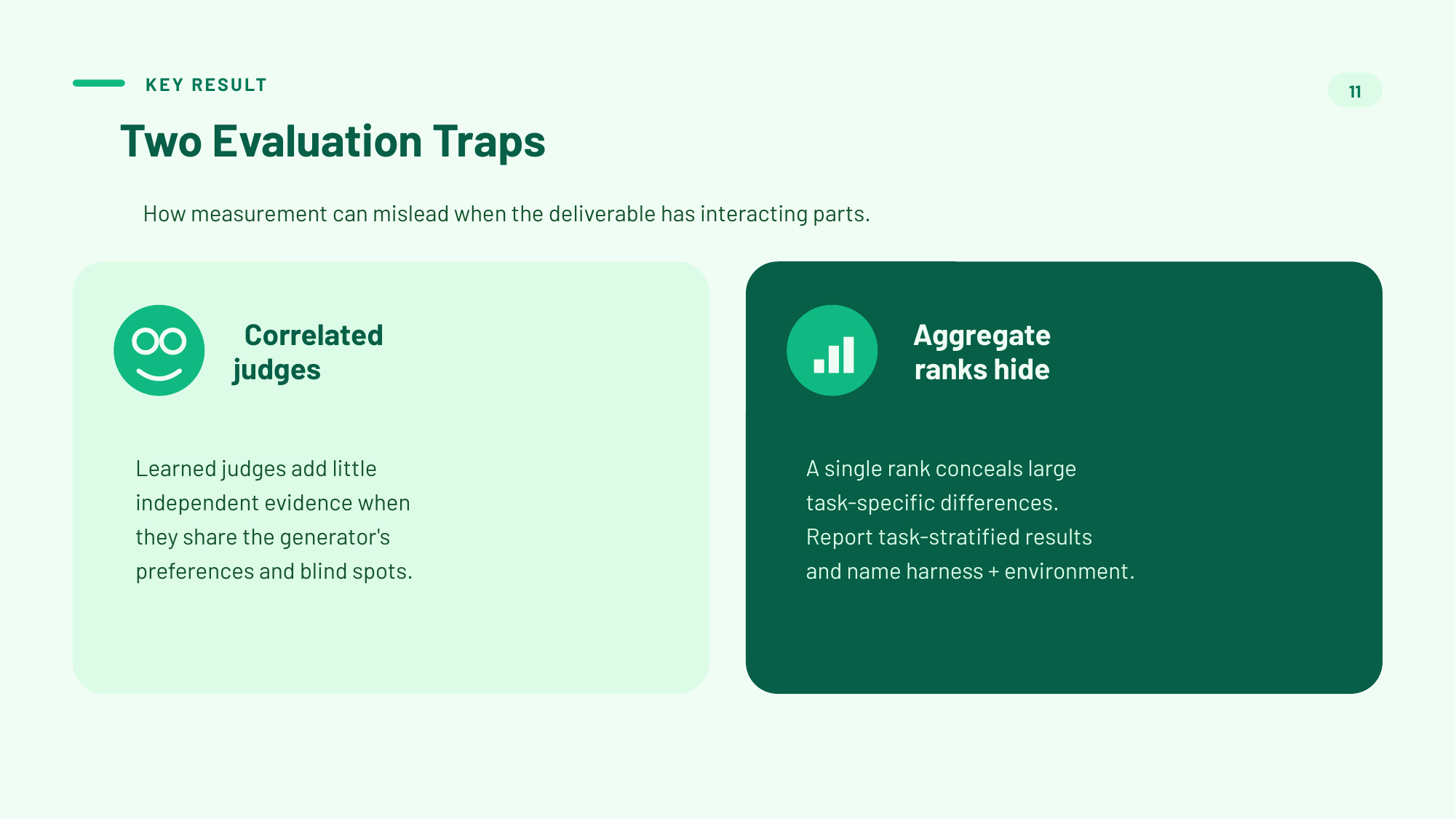

KEY RESULT

11
Two Evaluation Traps
How measurement can mislead when the deliverable has interacting parts.

Correlated

judges

Learned judges add little
independent evidence when
they share the generator's
preferences and blind spots.

Aggregate

ranks hide

A single rank conceals large
task-specific differences.
Report task-stratified results
and name harness + environment.